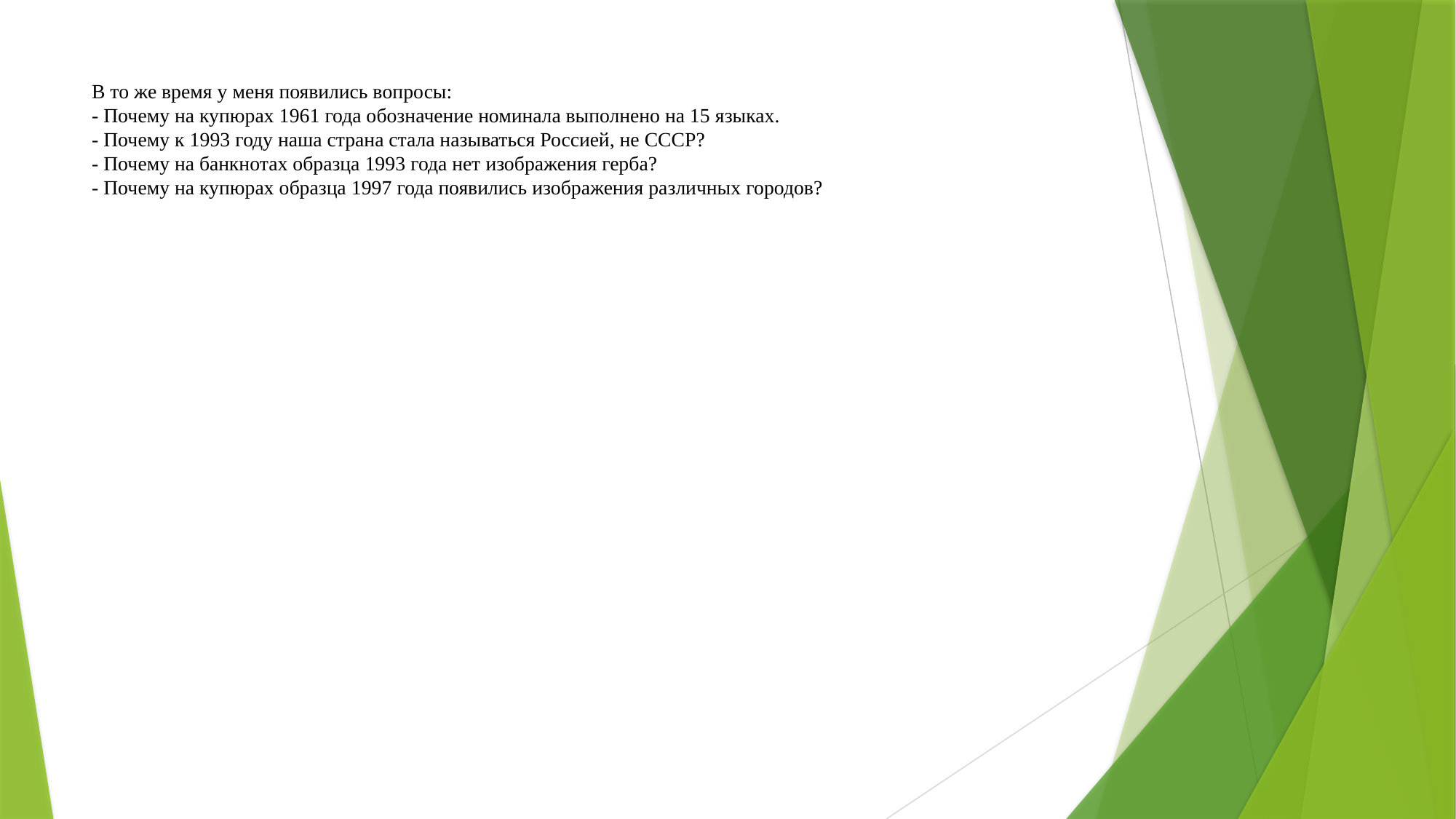

# В то же время у меня появились вопросы: - Почему на купюрах 1961 года обозначение номинала выполнено на 15 языках. - Почему к 1993 году наша страна стала называться Россией, не СССР? - Почему на банкнотах образца 1993 года нет изображения герба? - Почему на купюрах образца 1997 года появились изображения различных городов?